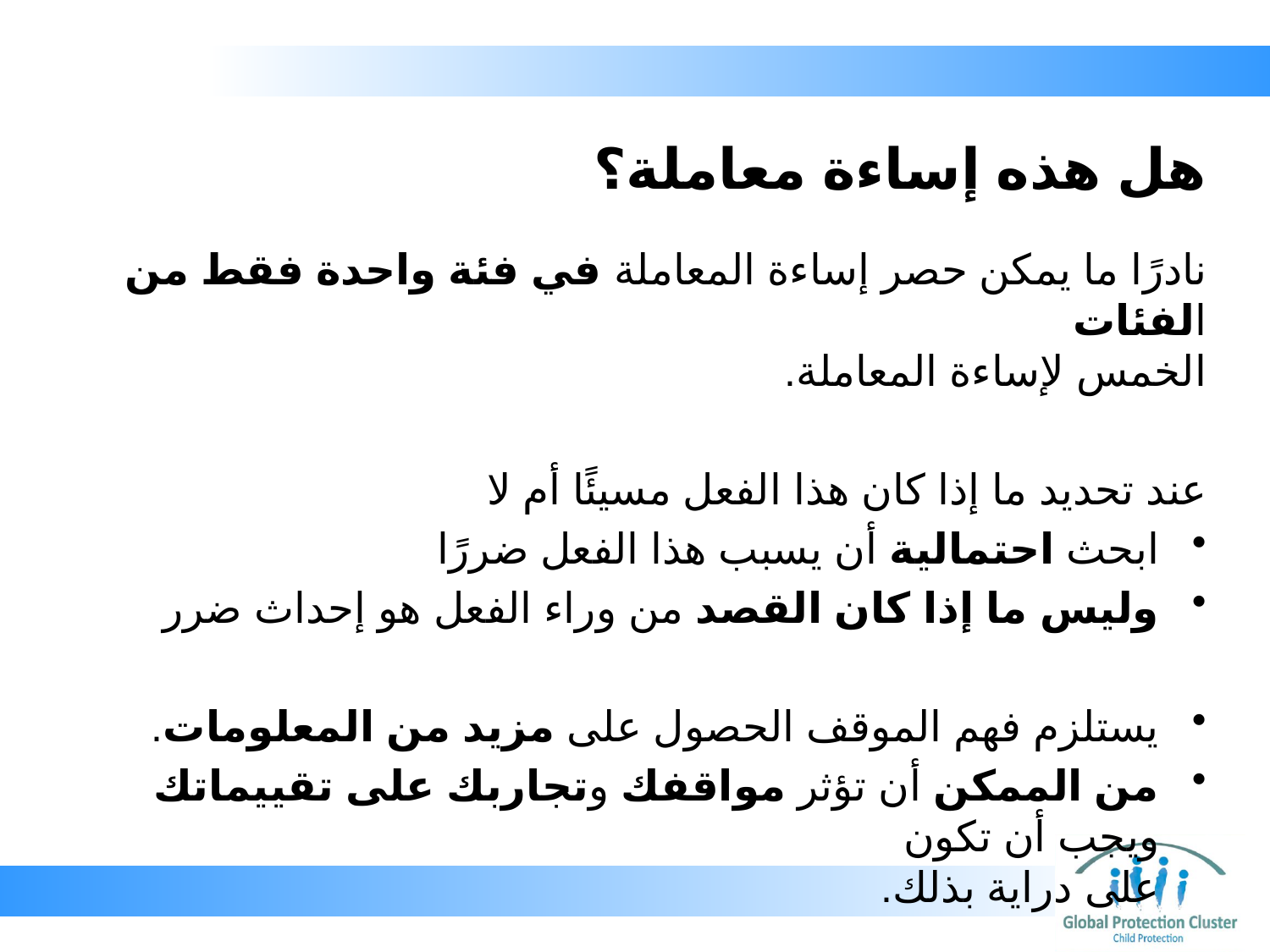

# هل هذه إساءة معاملة؟
نادرًا ما يمكن حصر إساءة المعاملة في فئة واحدة فقط من الفئات
الخمس لإساءة المعاملة.

عند تحديد ما إذا كان هذا الفعل مسيئًا أم لا
ابحث احتمالية أن يسبب هذا الفعل ضررًا
وليس ما إذا كان القصد من وراء الفعل هو إحداث ضرر

يستلزم فهم الموقف الحصول على مزيد من المعلومات.
من الممكن أن تؤثر مواقفك وتجاربك على تقييماتك ويجب أن تكون
على دراية بذلك.